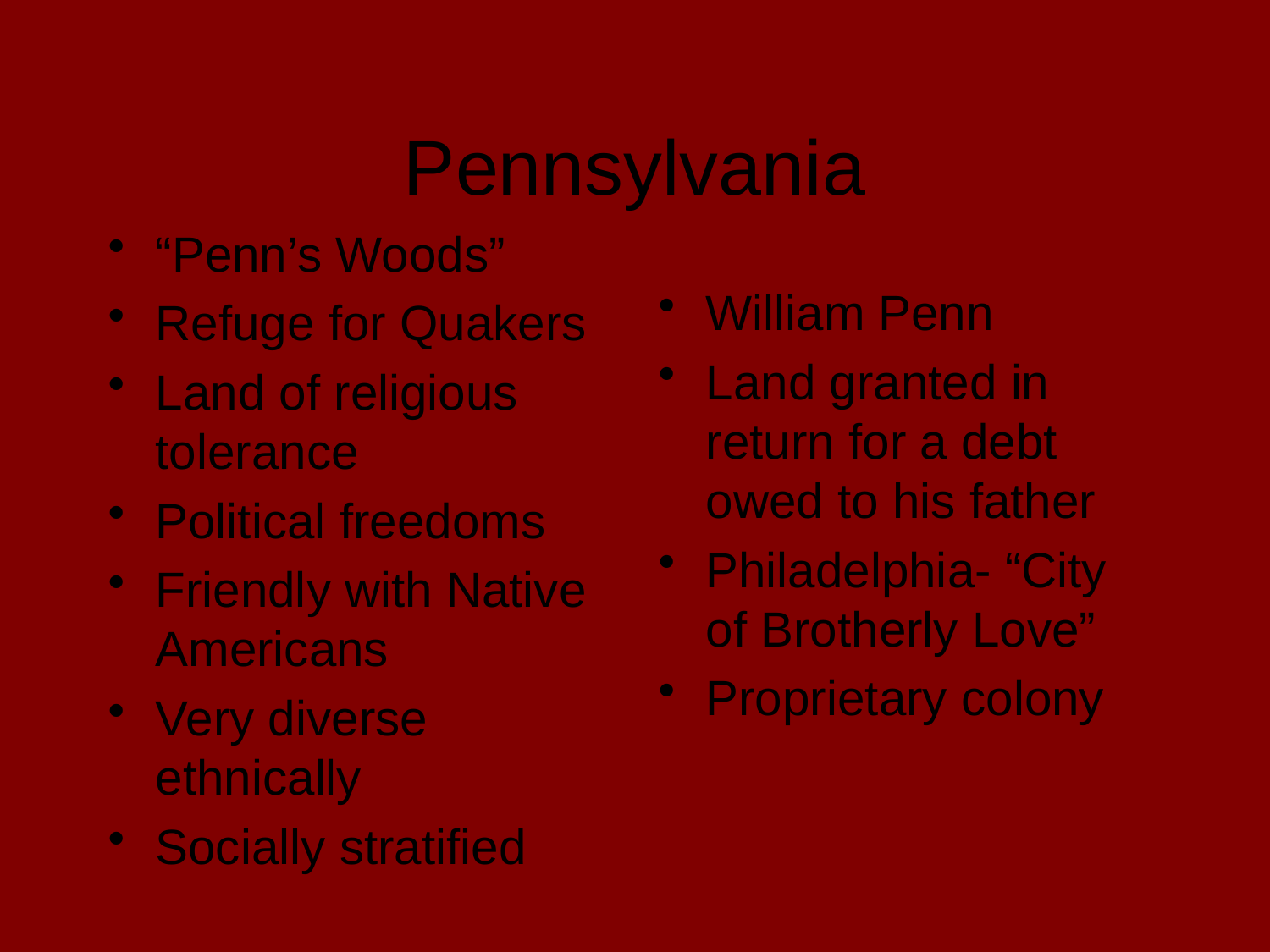

# Pennsylvania
“Penn’s Woods”
Refuge for Quakers
Land of religious tolerance
Political freedoms
Friendly with Native Americans
Very diverse ethnically
Socially stratified
William Penn
Land granted in return for a debt owed to his father
Philadelphia- “City of Brotherly Love”
Proprietary colony